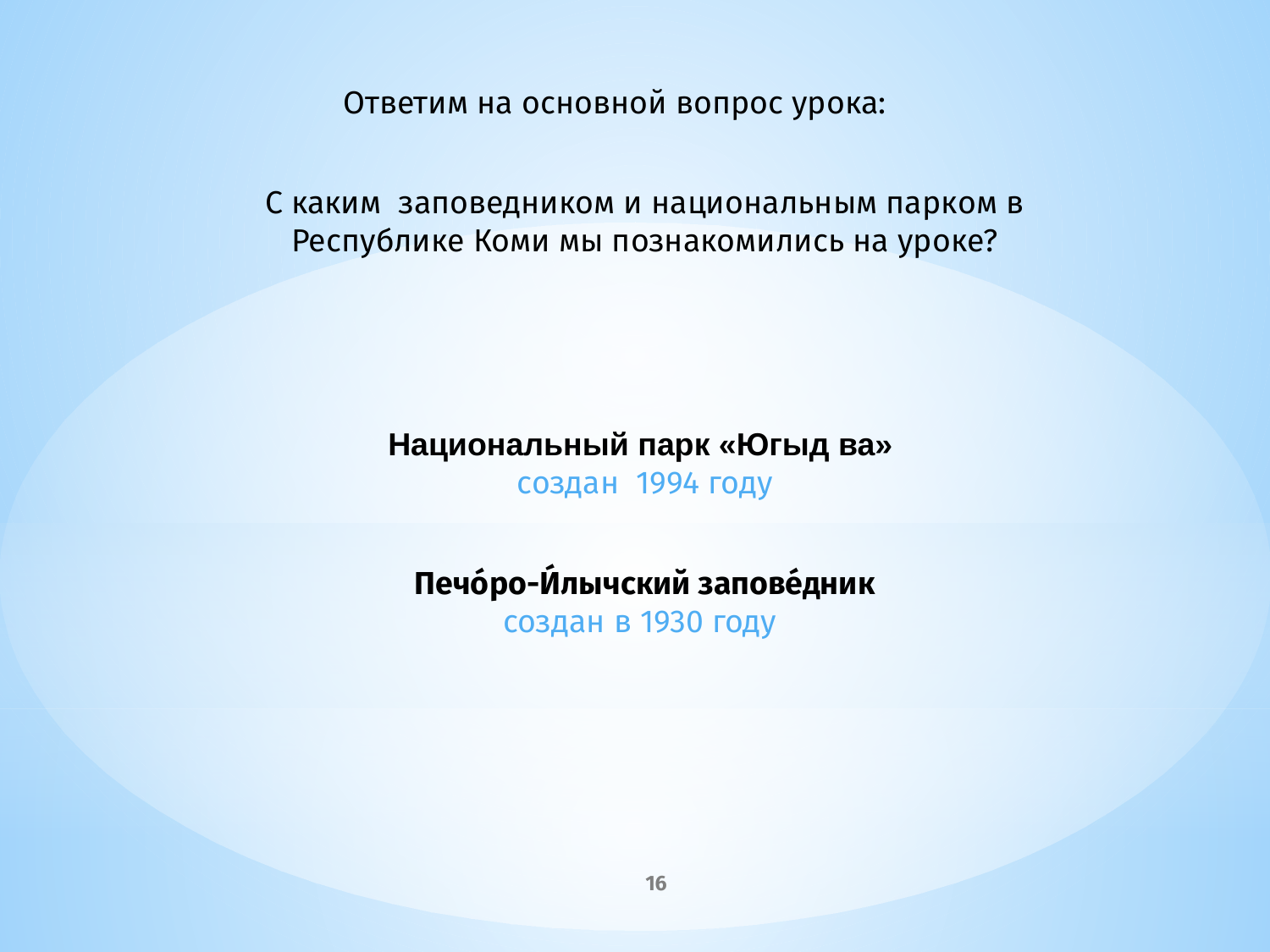

Ответим на основной вопрос урока:
С каким  заповедником и национальным парком в Республике Коми мы познакомились на уроке?
Национальный парк «Югыд ва»
создан  1994 году
Печо́ро-И́лычский запове́дник
 создан в 1930 году
16